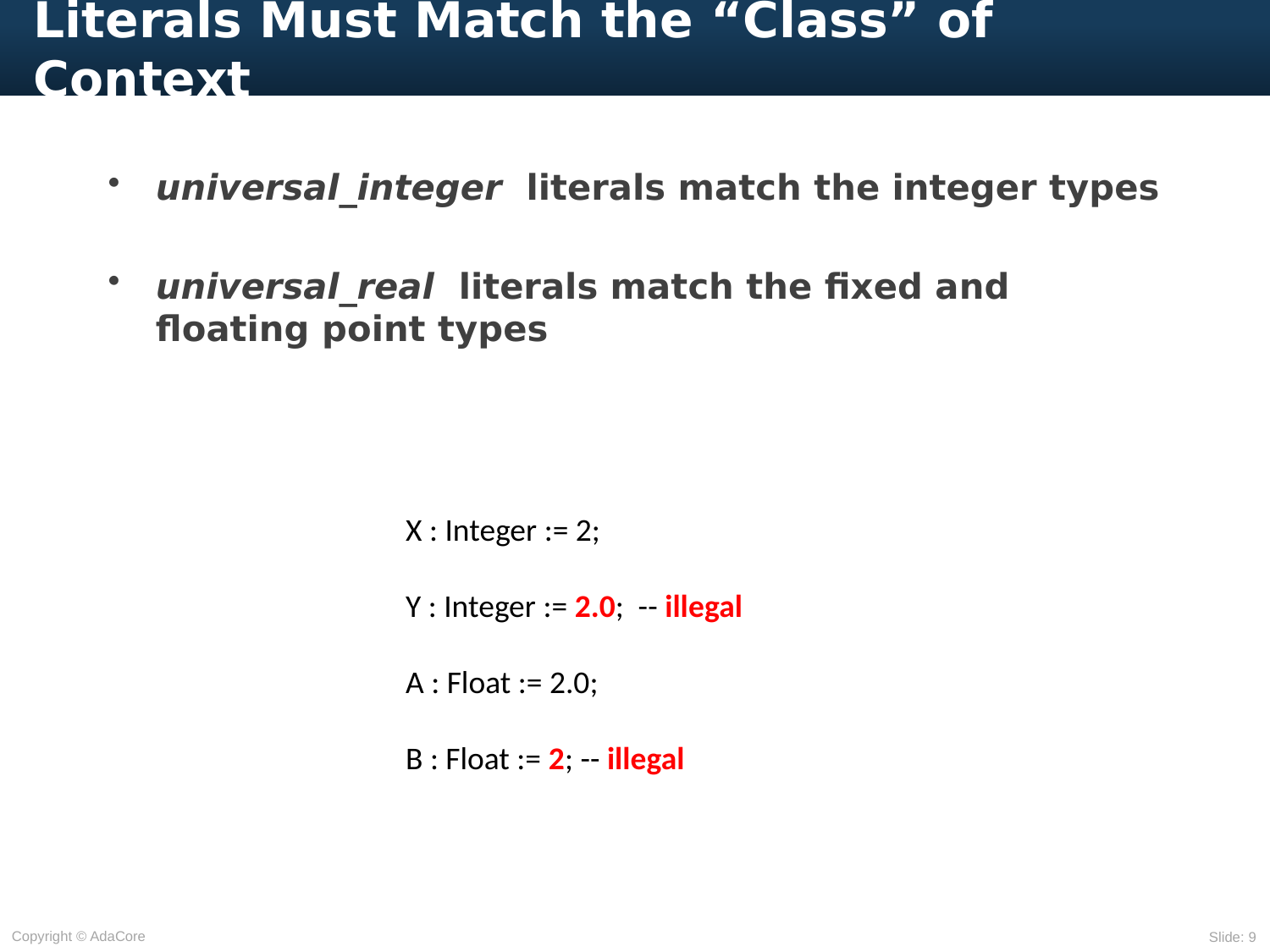

# Literals Must Match the “Class” of Context
universal_integer  literals match the integer types
universal_real  literals match the fixed and floating point types
X : Integer := 2;
Y : Integer := 2.0;  -- illegal
A : Float := 2.0;
B : Float := 2; -- illegal